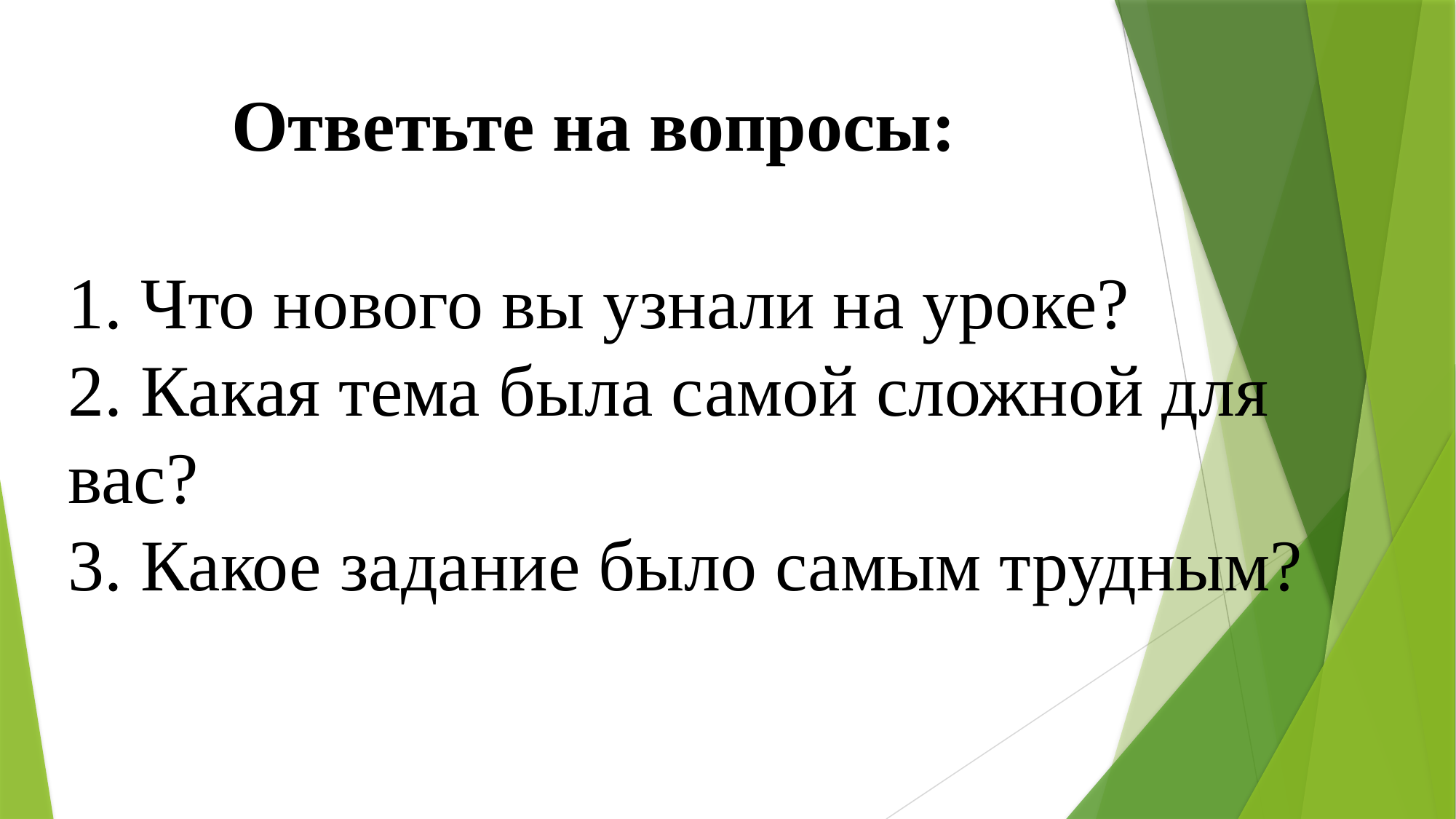

# Ответьте на вопросы:
1. Что нового вы узнали на уроке?
2. Какая тема была самой сложной для вас?
3. Какое задание было самым трудным?